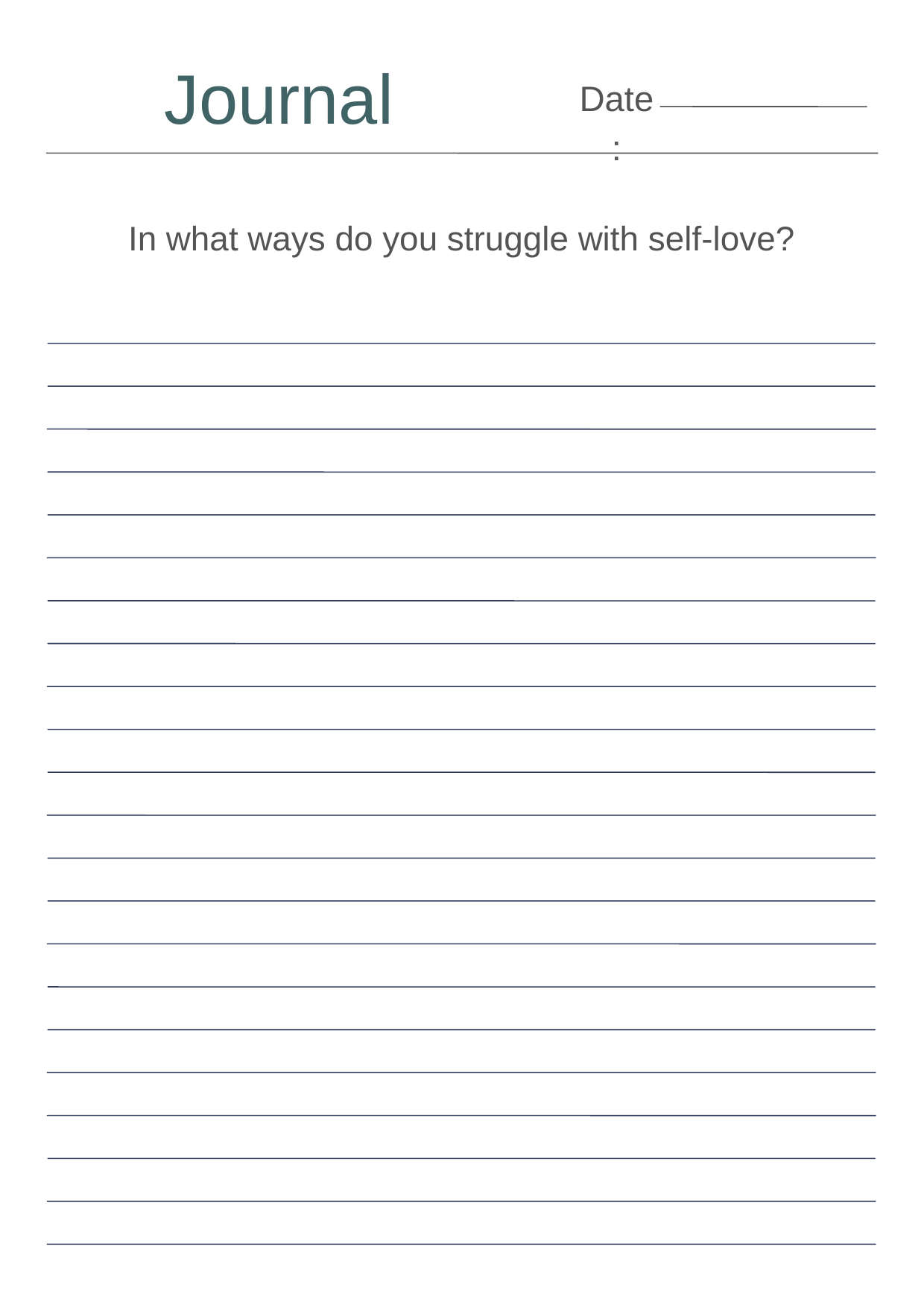

Journal
Date:

In what ways do you struggle with self-love?